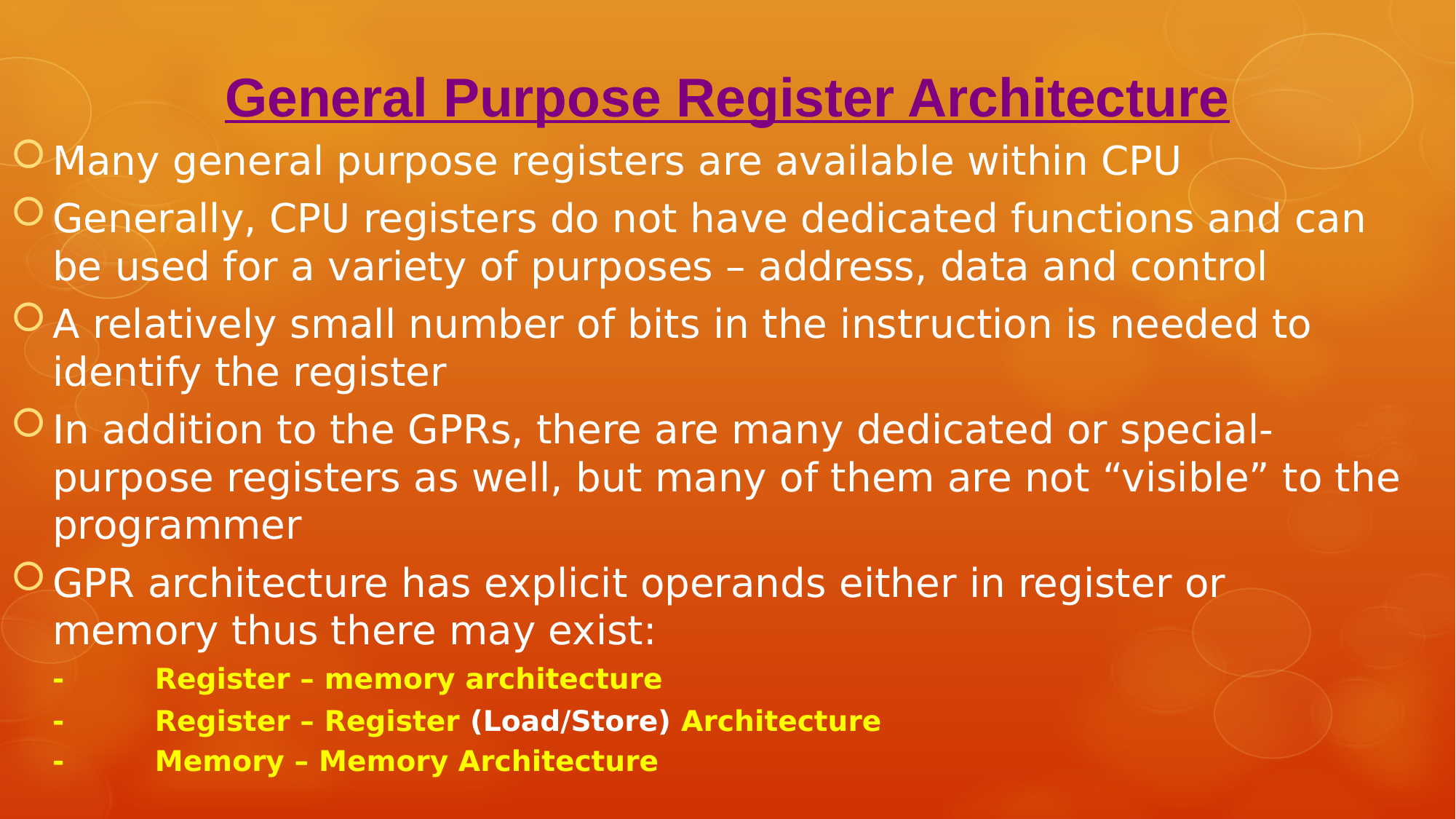

General Purpose Register Architecture

Many general purpose registers are available within CPU
Generally, CPU registers do not have dedicated functions and can be used for a variety of purposes – address, data and control
A relatively small number of bits in the instruction is needed to identify the register
In addition to the GPRs, there are many dedicated or special-purpose registers as well, but many of them are not “visible” to the programmer
GPR architecture has explicit operands either in register or memory thus there may exist:
	-	Register – memory architecture
	-	Register – Register (Load/Store) Architecture
	-	Memory – Memory Architecture